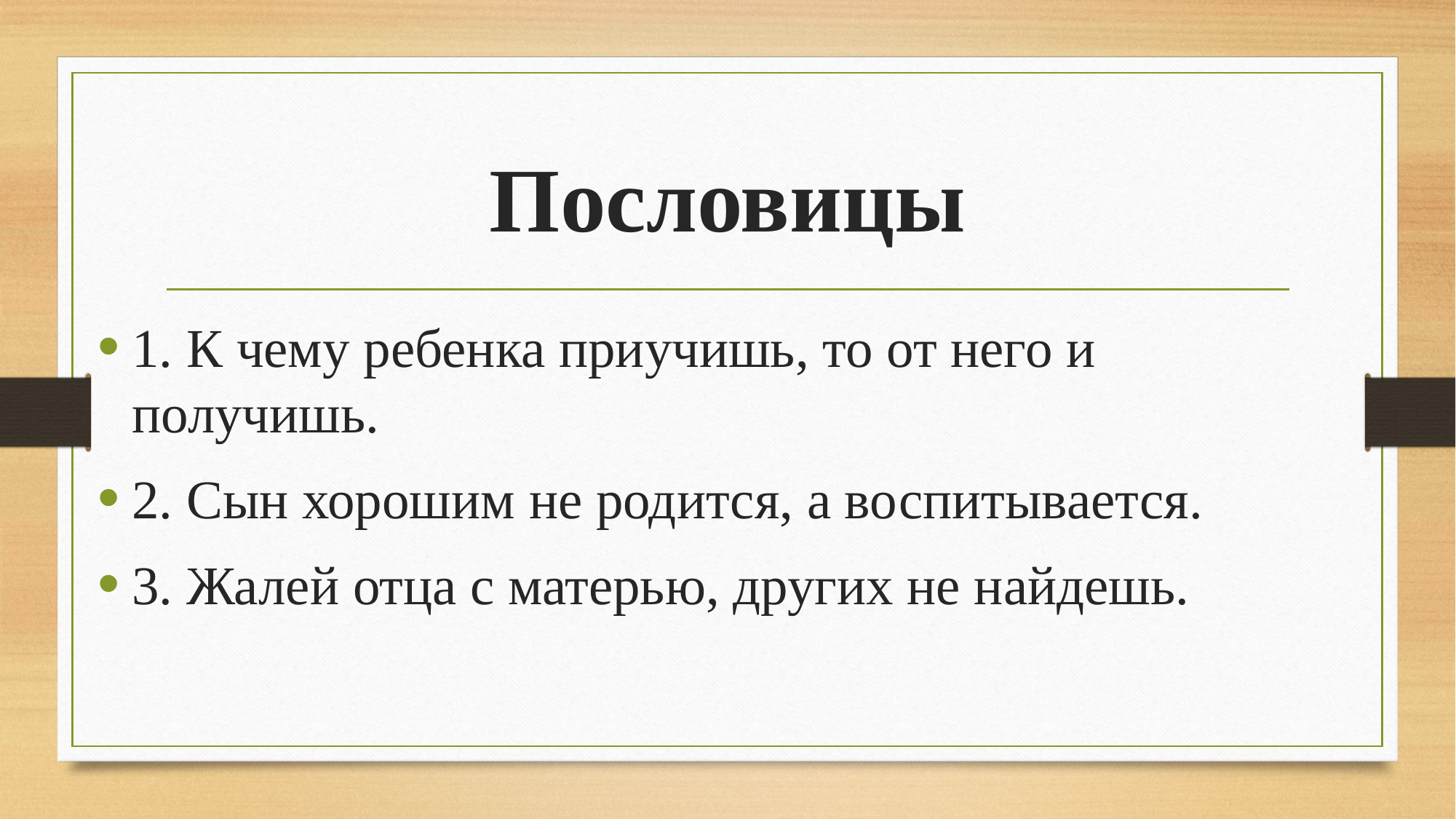

# Пословицы
1. К чему ребенка приучишь, то от него и получишь.
2. Сын хорошим не родится, а воспитывается.
3. Жалей отца с матерью, других не найдешь.